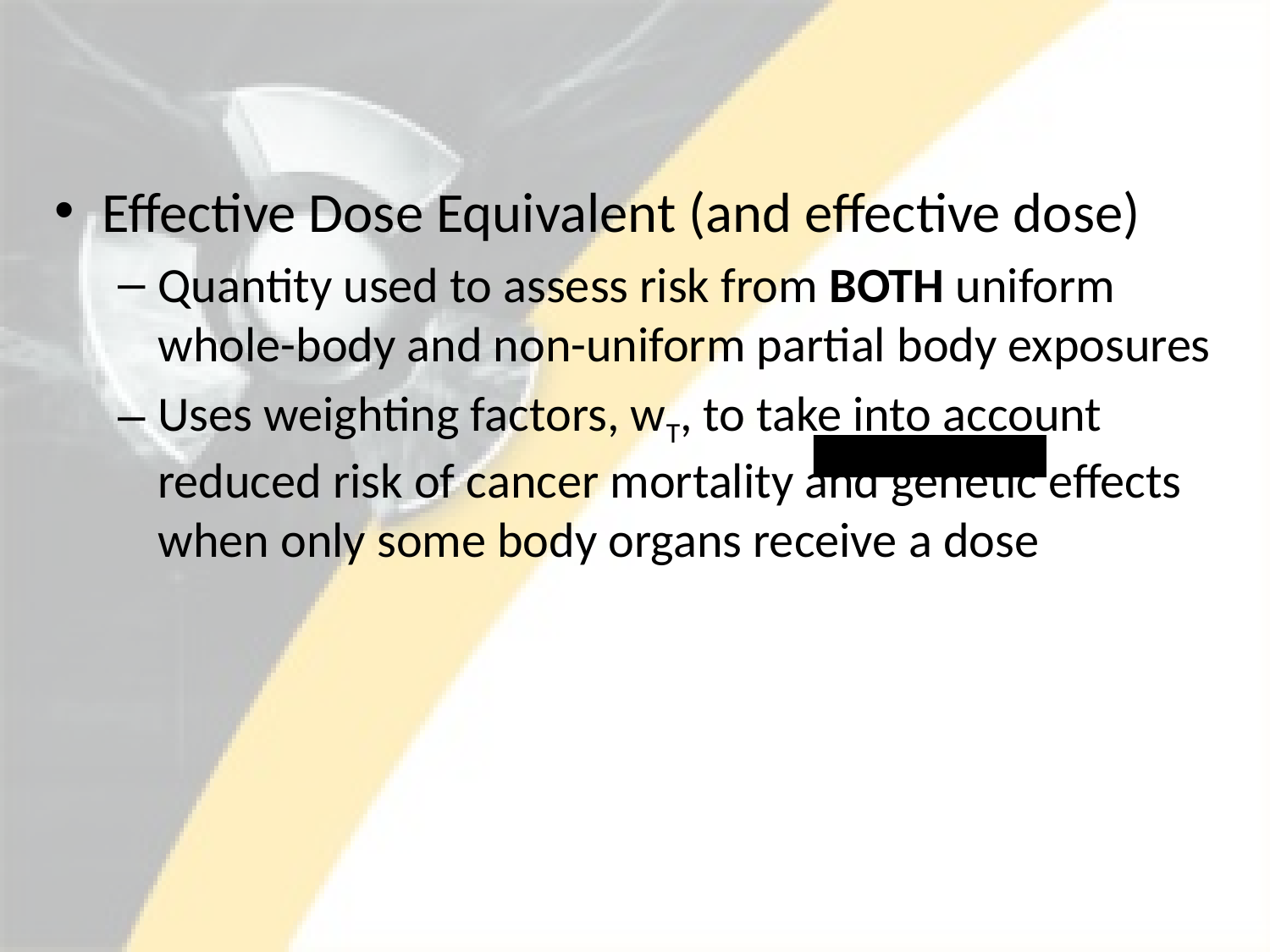

#
Effective Dose Equivalent (and effective dose)
Quantity used to assess risk from BOTH uniform whole-body and non-uniform partial body exposures
Uses weighting factors, wT, to take into account reduced risk of cancer mortality and genetic effects when only some body organs receive a dose